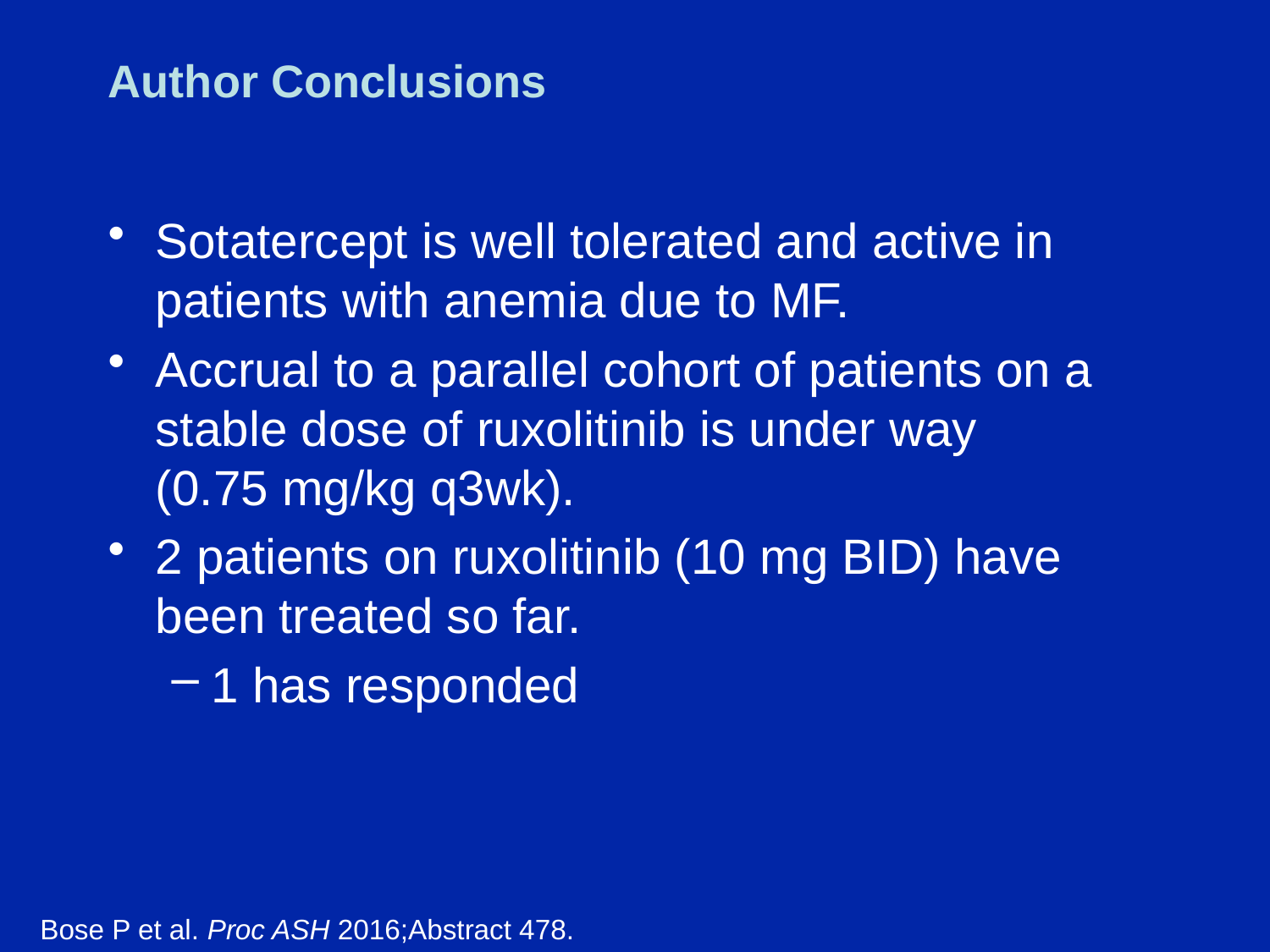

# Author Conclusions
Sotatercept is well tolerated and active in patients with anemia due to MF.
Accrual to a parallel cohort of patients on a stable dose of ruxolitinib is under way
(0.75 mg/kg q3wk).
2 patients on ruxolitinib (10 mg BID) have been treated so far.
1 has responded
Bose P et al. Proc ASH 2016;Abstract 478.